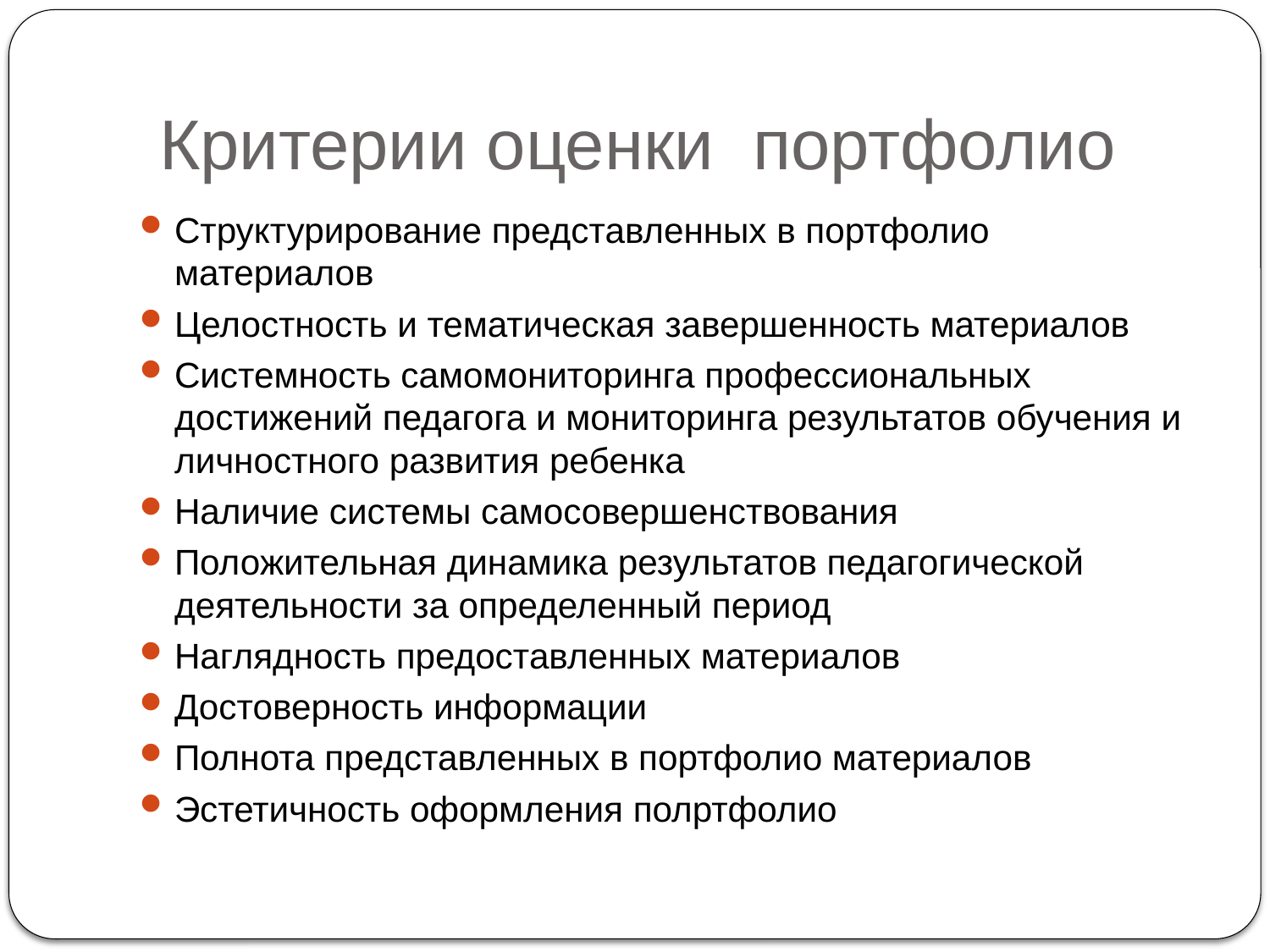

# Критерии оценки  портфолио
Структурирование представленных в портфолио материалов
Целостность и тематическая завершенность материалов
Системность самомониторинга профессиональных достижений педагога и мониторинга результатов обучения и личностного развития ребенка
Наличие системы самосовершенствования
Положительная динамика результатов педагогической деятельности за определенный период
Наглядность предоставленных материалов
Достоверность информации
Полнота представленных в портфолио материалов
Эстетичность оформления полртфолио